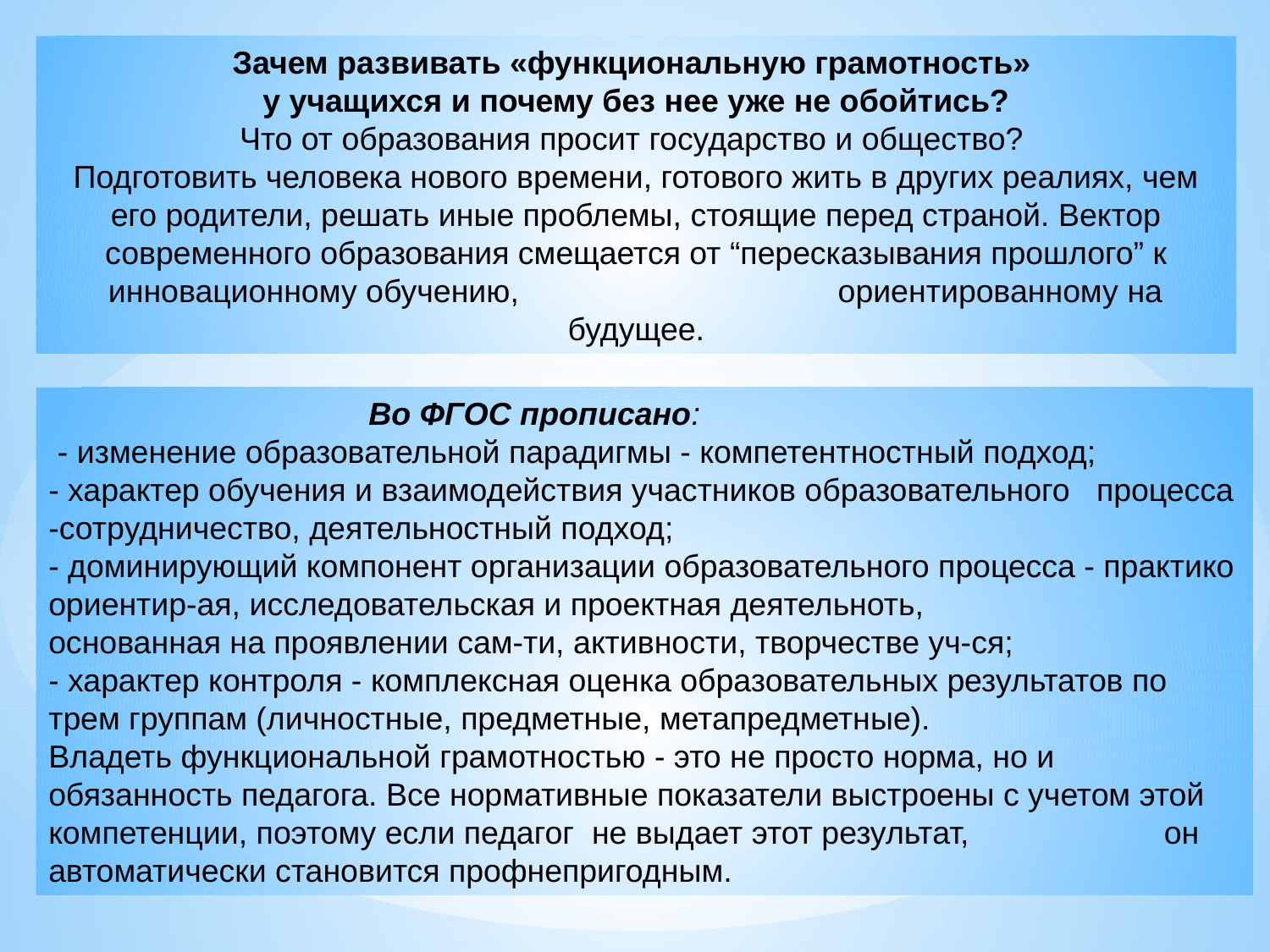

Зачем развивать «функциональную грамотность»
у учащихся и почему без нее уже не обойтись?
Что от образования просит государство и общество?
Подготовить человека нового времени, готового жить в других реалиях, чем его родители, решать иные проблемы, стоящие перед страной. Вектор современного образования смещается от “пересказывания прошлого” к инновационному обучению,                                    ориентированному на будущее.
                                    Во ФГОС прописано:
 - изменение образовательной парадигмы - компетентностный подход;
- характер обучения и взаимодействия участников образовательного   процесса -сотрудничество, деятельностный подход;
- доминирующий компонент организации образовательного процесса - практико ориентир-ая, исследовательская и проектная деятельноть,                        основанная на проявлении сам-ти, активности, творчестве уч-ся;
- характер контроля - комплексная оценка образовательных результатов по трем группам (личностные, предметные, метапредметные).
Владеть функциональной грамотностью - это не просто норма, но и обязанность педагога. Все нормативные показатели выстроены с учетом этой компетенции, поэтому если педагог  не выдает этот результат,                      он автоматически становится профнепригодным.